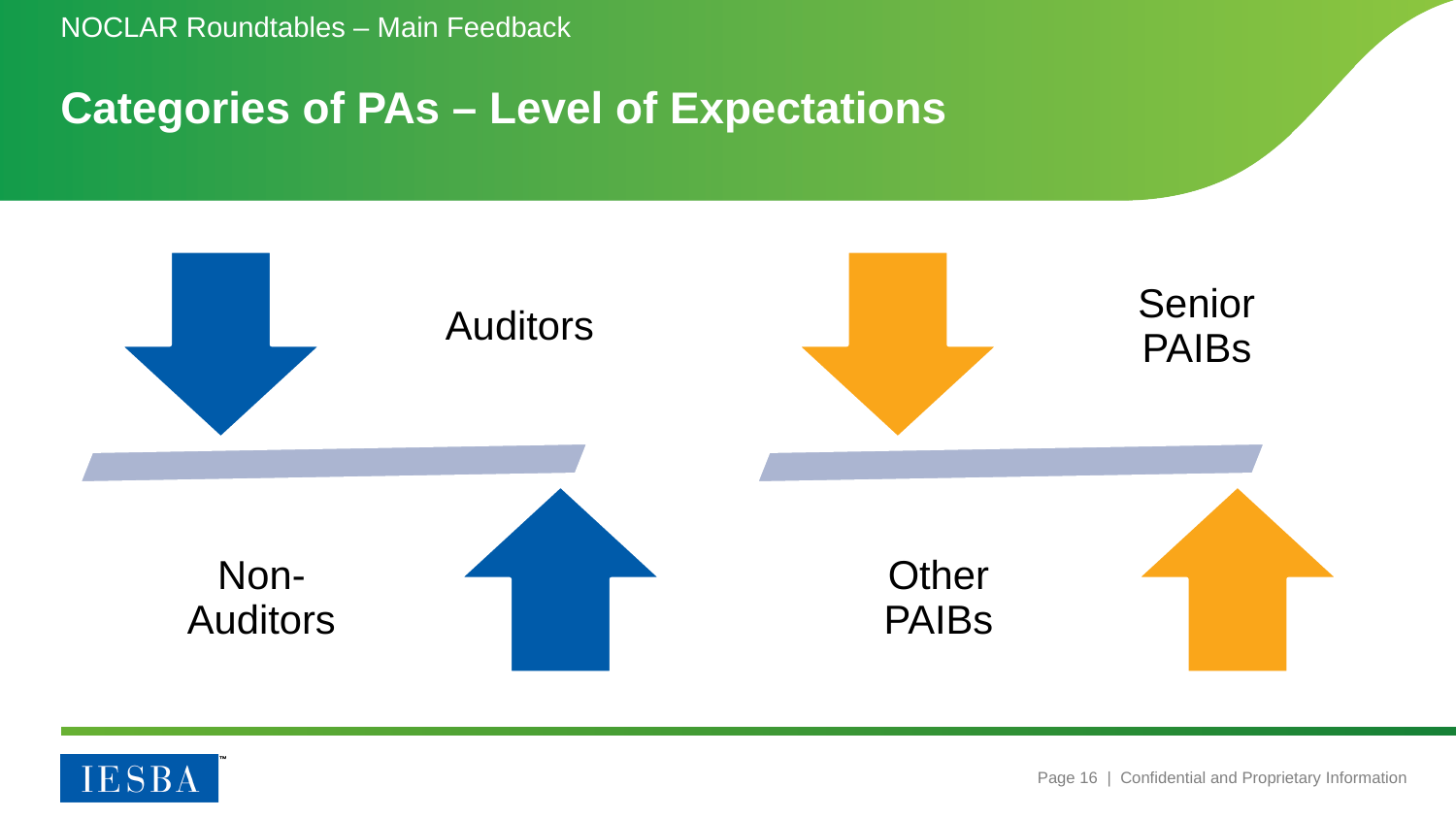

NOCLAR Roundtables – Main Feedback
# Categories of PAs – Level of Expectations
Auditors
Non-Auditors
Senior PAIBs
Other PAIBs